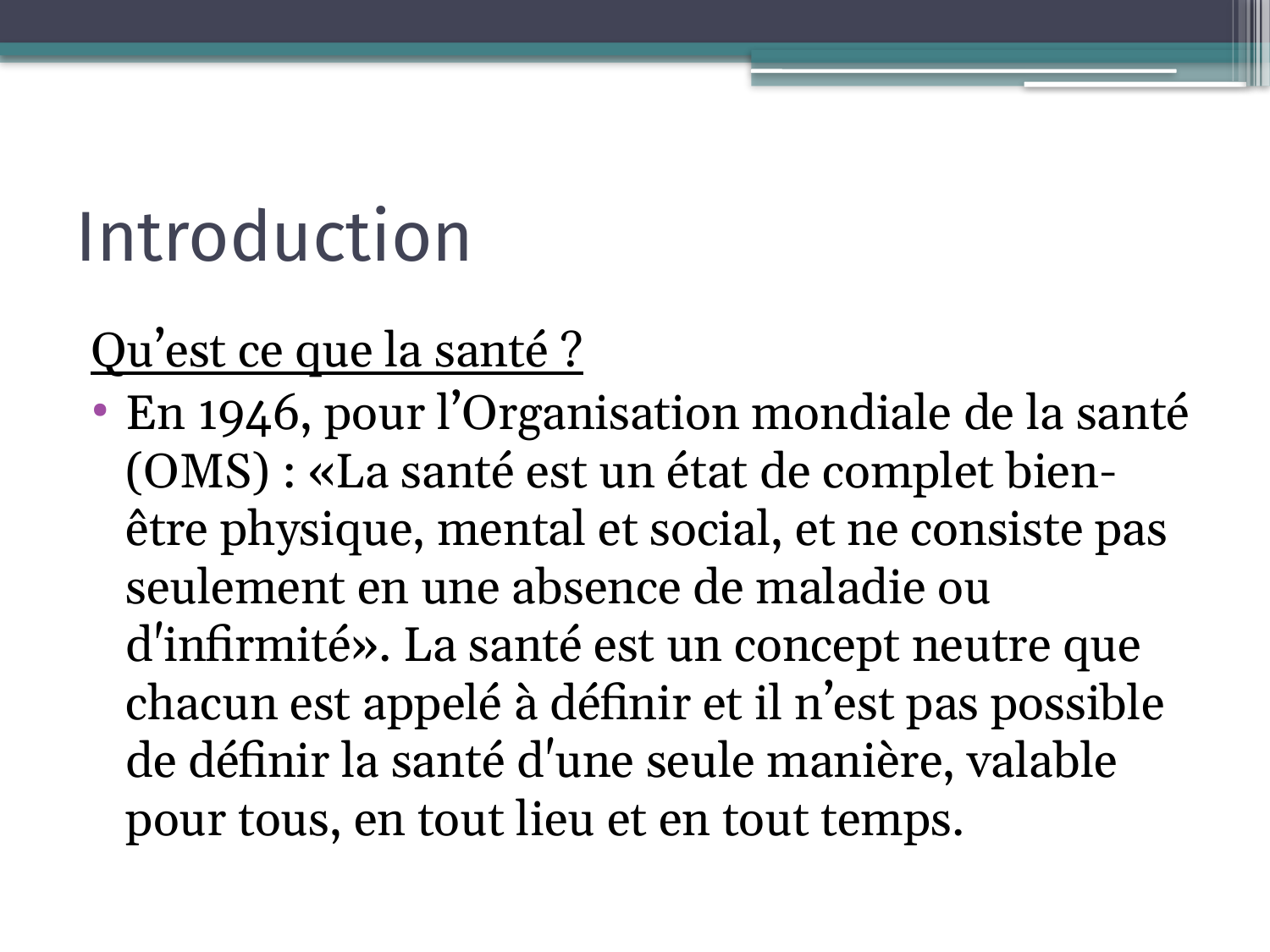

# Introduction
Qu’est ce que la santé ?
En 1946, pour l’Organisation mondiale de la santé (OMS) : «La santé est un état de complet bien-être physique, mental et social, et ne consiste pas seulement en une absence de maladie ou d'infirmité». La santé est un concept neutre que chacun est appelé à définir et il n’est pas possible de définir la santé d'une seule manière, valable pour tous, en tout lieu et en tout temps.